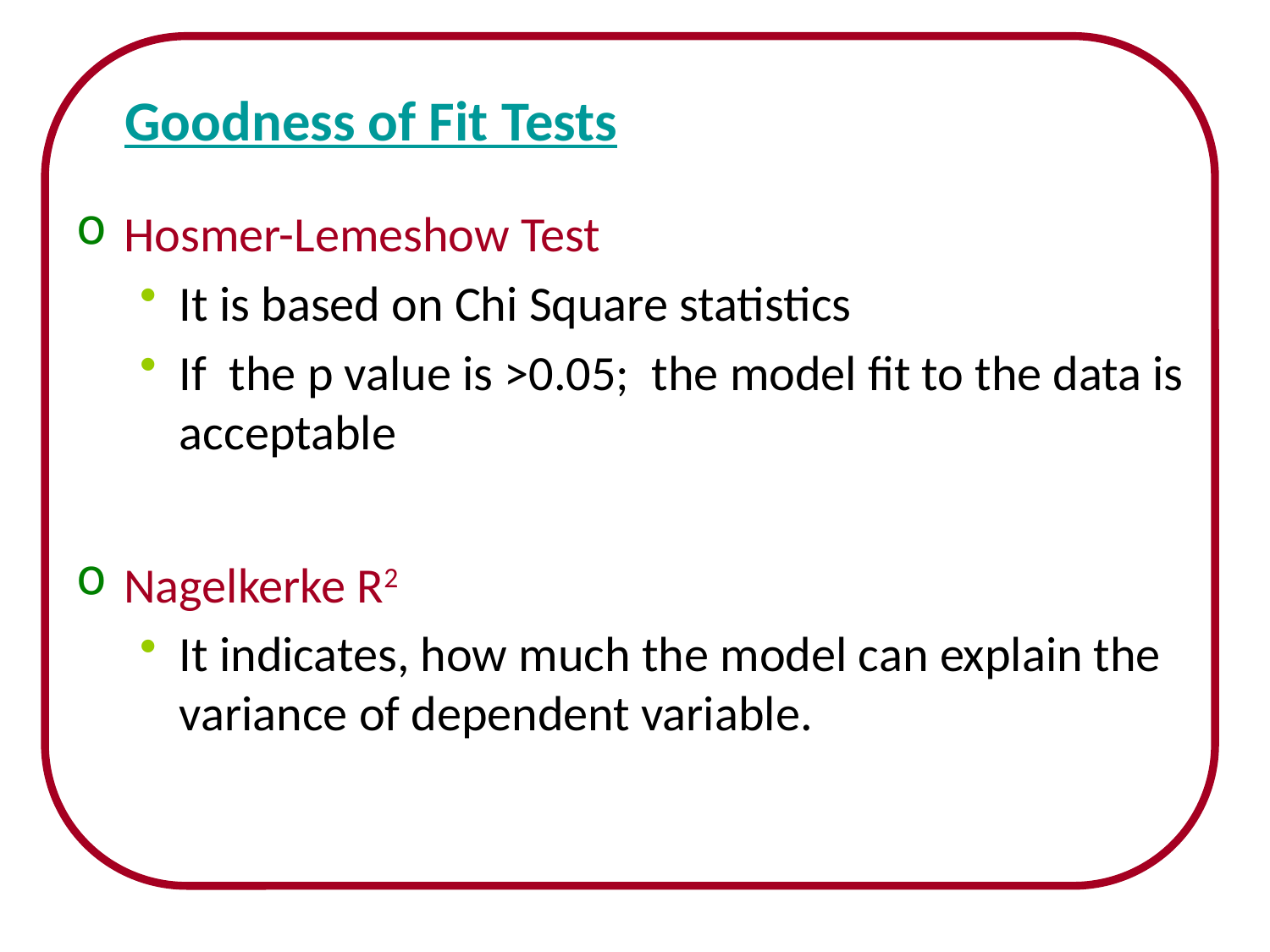

# Goodness of Fit Tests
Hosmer-Lemeshow Test
It is based on Chi Square statistics
If  the p value is >0.05;  the model fit to the data is acceptable

Nagelkerke R2
It indicates, how much the model can explain the variance of dependent variable.